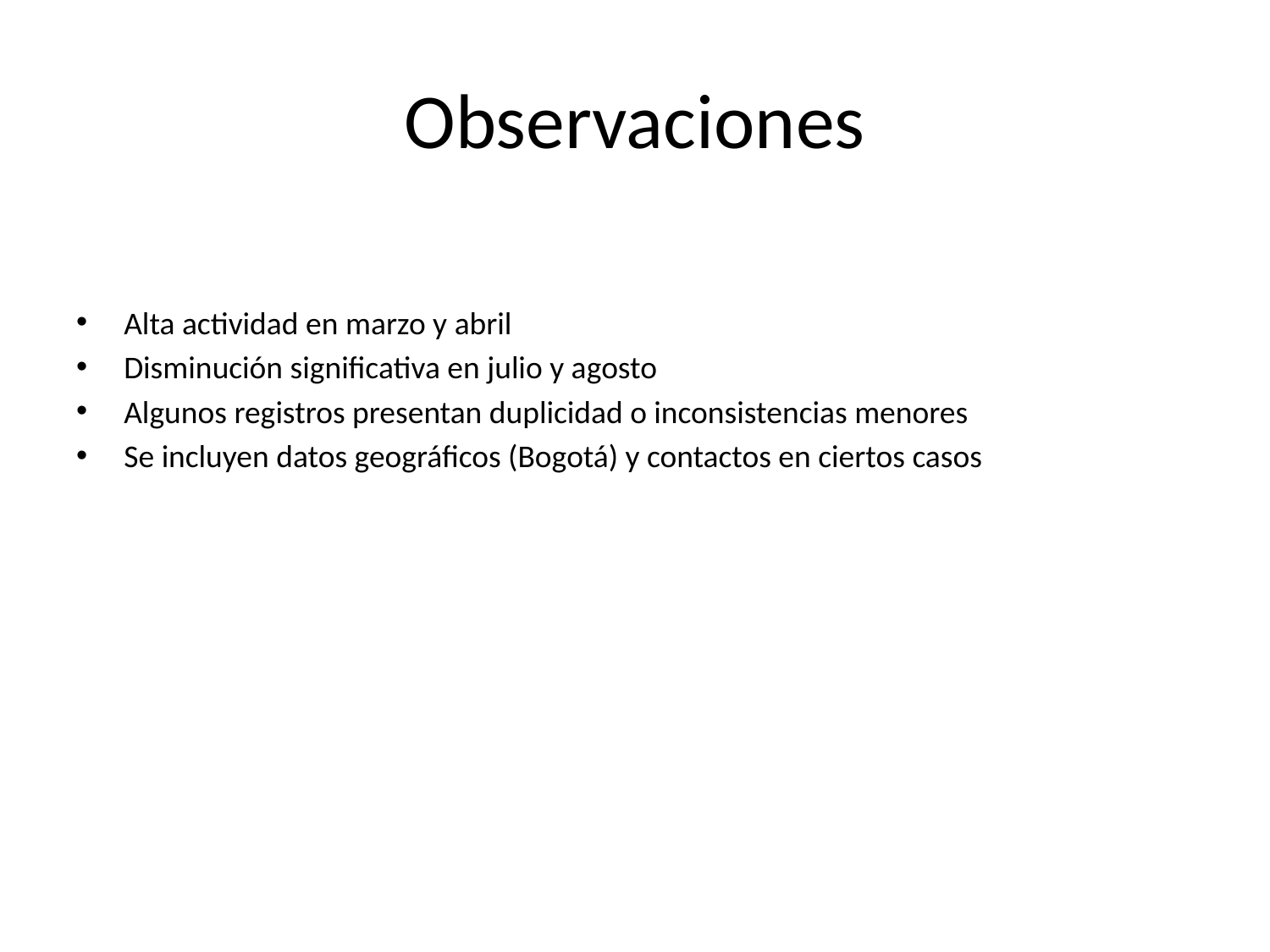

# Observaciones

Alta actividad en marzo y abril
Disminución significativa en julio y agosto
Algunos registros presentan duplicidad o inconsistencias menores
Se incluyen datos geográficos (Bogotá) y contactos en ciertos casos